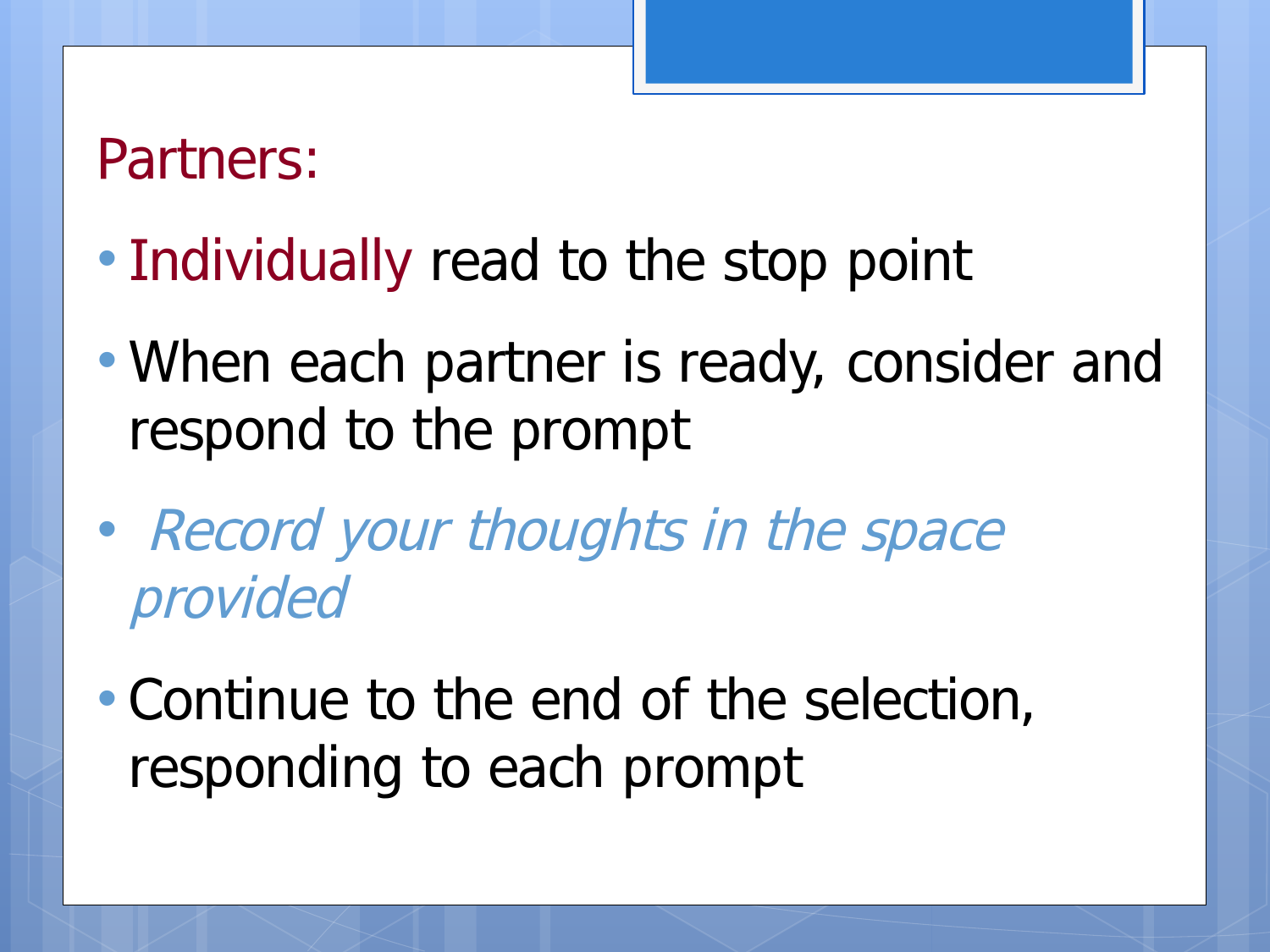

Partners:

Individually read to the stop point

When each partner is ready, consider and respond to the prompt

 Record your thoughts in the space provided

Continue to the end of the selection, responding to each prompt